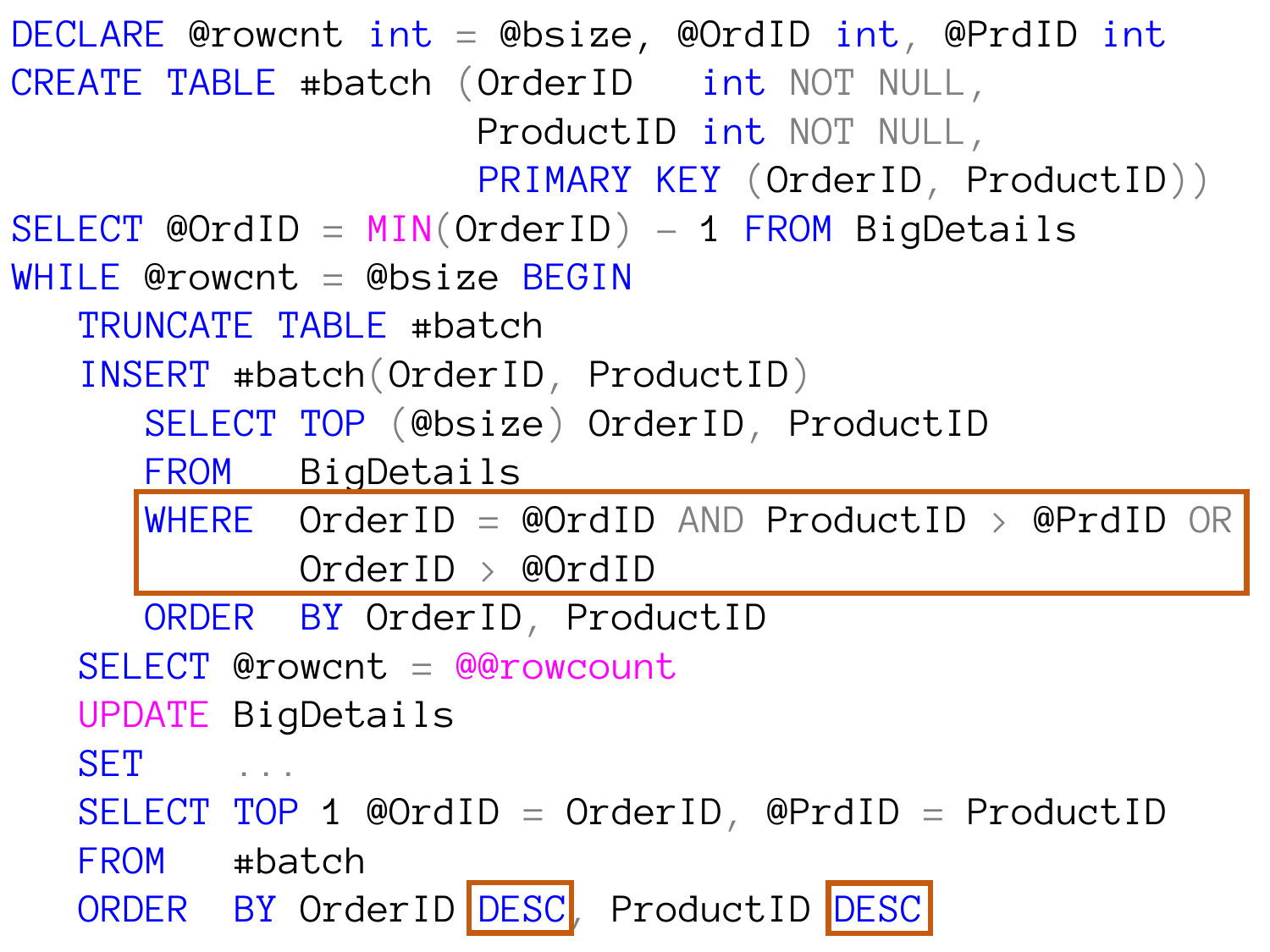

DECLARE @rowcnt int = @bsize, @OrdID int, @PrdID int
CREATE TABLE #batch (OrderID   int NOT NULL,
                     ProductID int NOT NULL,
                     PRIMARY KEY (OrderID, ProductID))
SELECT @OrdID = MIN(OrderID) - 1 FROM BigDetails
WHILE @rowcnt = @bsize BEGIN
   TRUNCATE TABLE #batch
   INSERT #batch(OrderID, ProductID)
      SELECT TOP (@bsize) OrderID, ProductID
      FROM   BigDetails
      WHERE  OrderID = @OrdID AND ProductID > @PrdID OR
             OrderID > @OrdID
      ORDER  BY OrderID, ProductID
   SELECT @rowcnt = @@rowcount
   UPDATE BigDetails
   SET    ...
   SELECT TOP 1 @OrdID = OrderID, @PrdID = ProductID
   FROM   #batch
   ORDER  BY OrderID DESC, ProductID DESC

© 2019 Erland Sommarskog